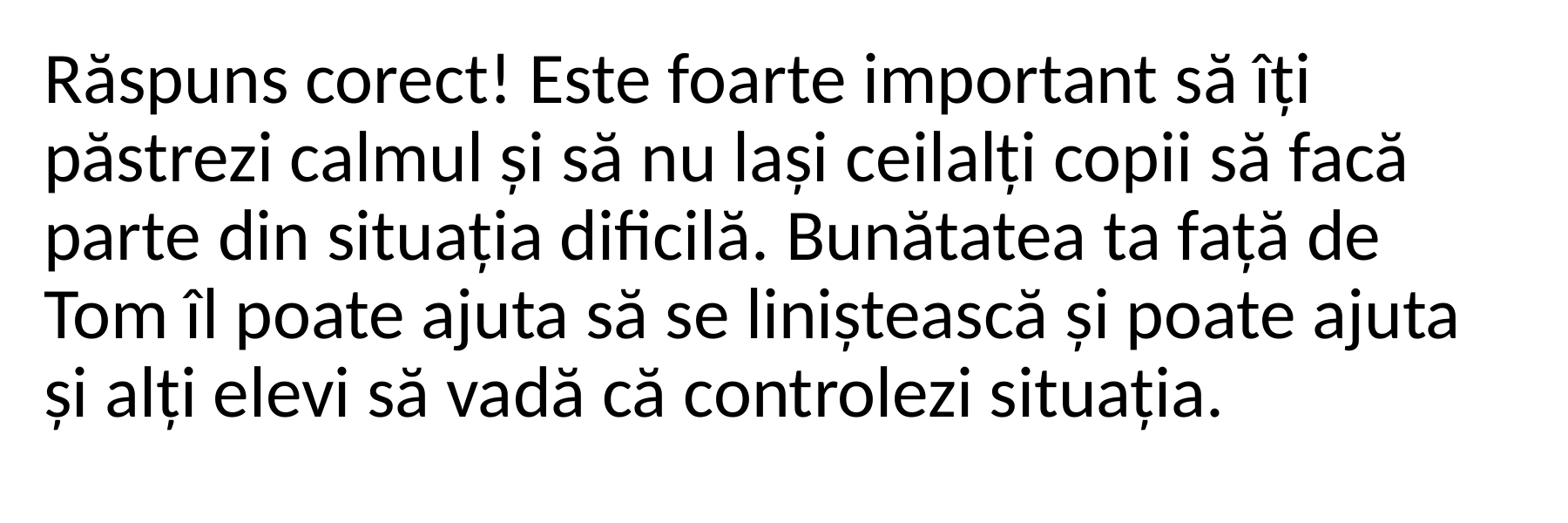

Răspuns corect! Este foarte important să îți păstrezi calmul și să nu lași ceilalți copii să facă parte din situația dificilă. Bunătatea ta față de Tom îl poate ajuta să se liniștească și poate ajuta și alți elevi să vadă că controlezi situația.